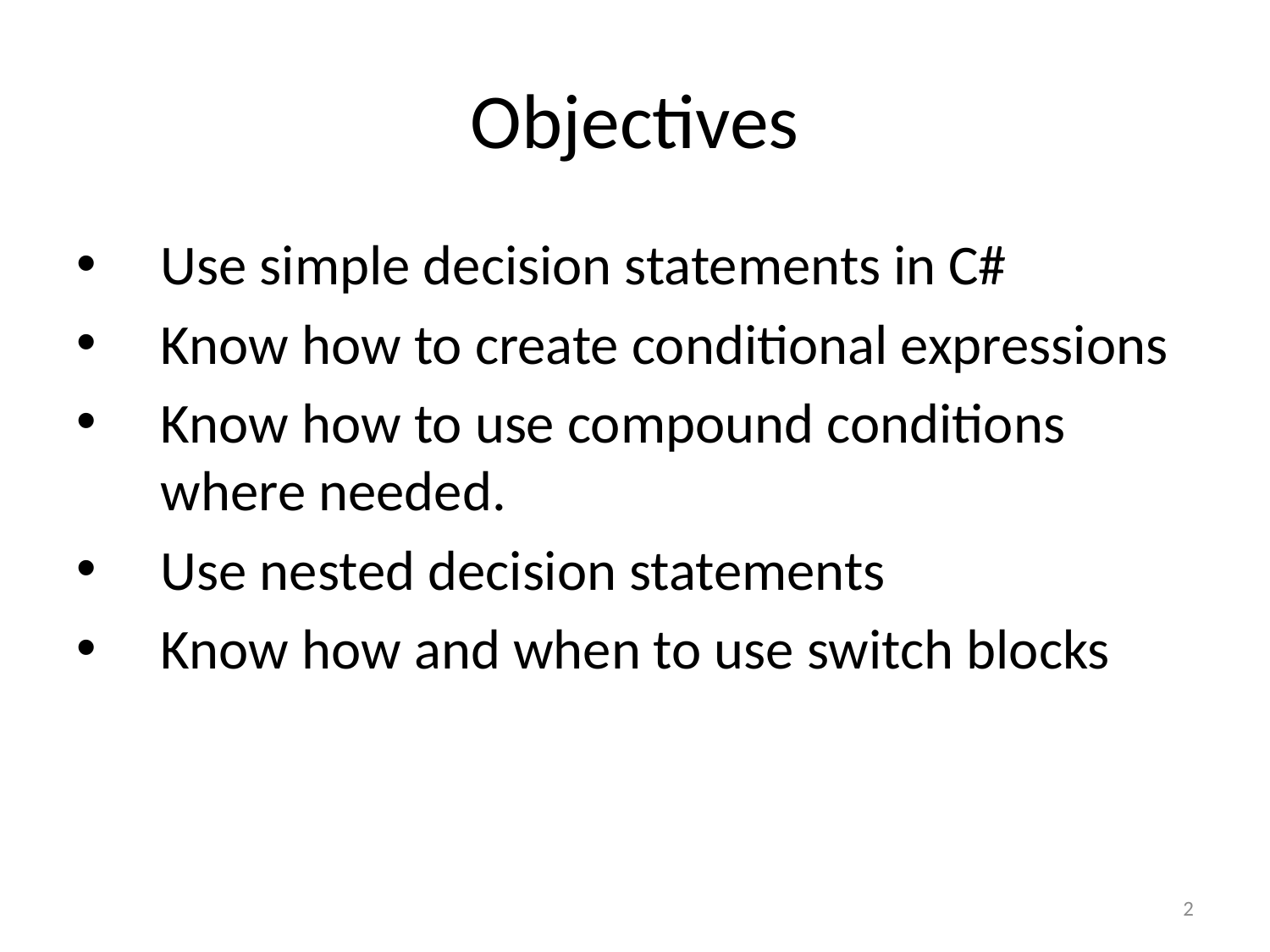

# Objectives
Use simple decision statements in C#
Know how to create conditional expressions
Know how to use compound conditions where needed.
Use nested decision statements
Know how and when to use switch blocks

2